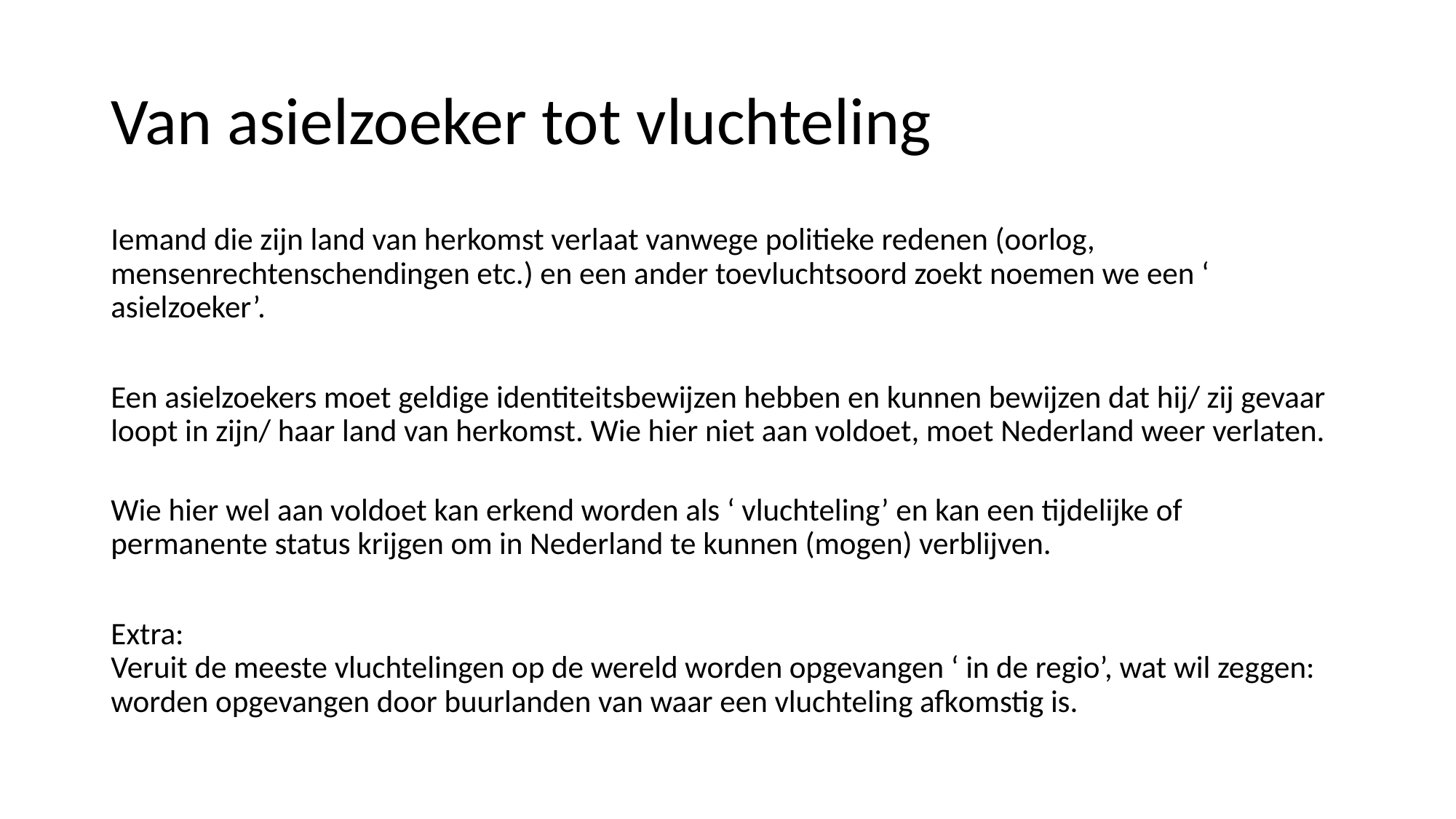

# Van asielzoeker tot vluchteling
Iemand die zijn land van herkomst verlaat vanwege politieke redenen (oorlog, mensenrechtenschendingen etc.) en een ander toevluchtsoord zoekt noemen we een ‘ asielzoeker’.

Een asielzoekers moet geldige identiteitsbewijzen hebben en kunnen bewijzen dat hij/ zij gevaar loopt in zijn/ haar land van herkomst. Wie hier niet aan voldoet, moet Nederland weer verlaten.
Wie hier wel aan voldoet kan erkend worden als ‘ vluchteling’ en kan een tijdelijke of permanente status krijgen om in Nederland te kunnen (mogen) verblijven.

Extra:
Veruit de meeste vluchtelingen op de wereld worden opgevangen ‘ in de regio’, wat wil zeggen:  worden opgevangen door buurlanden van waar een vluchteling afkomstig is.